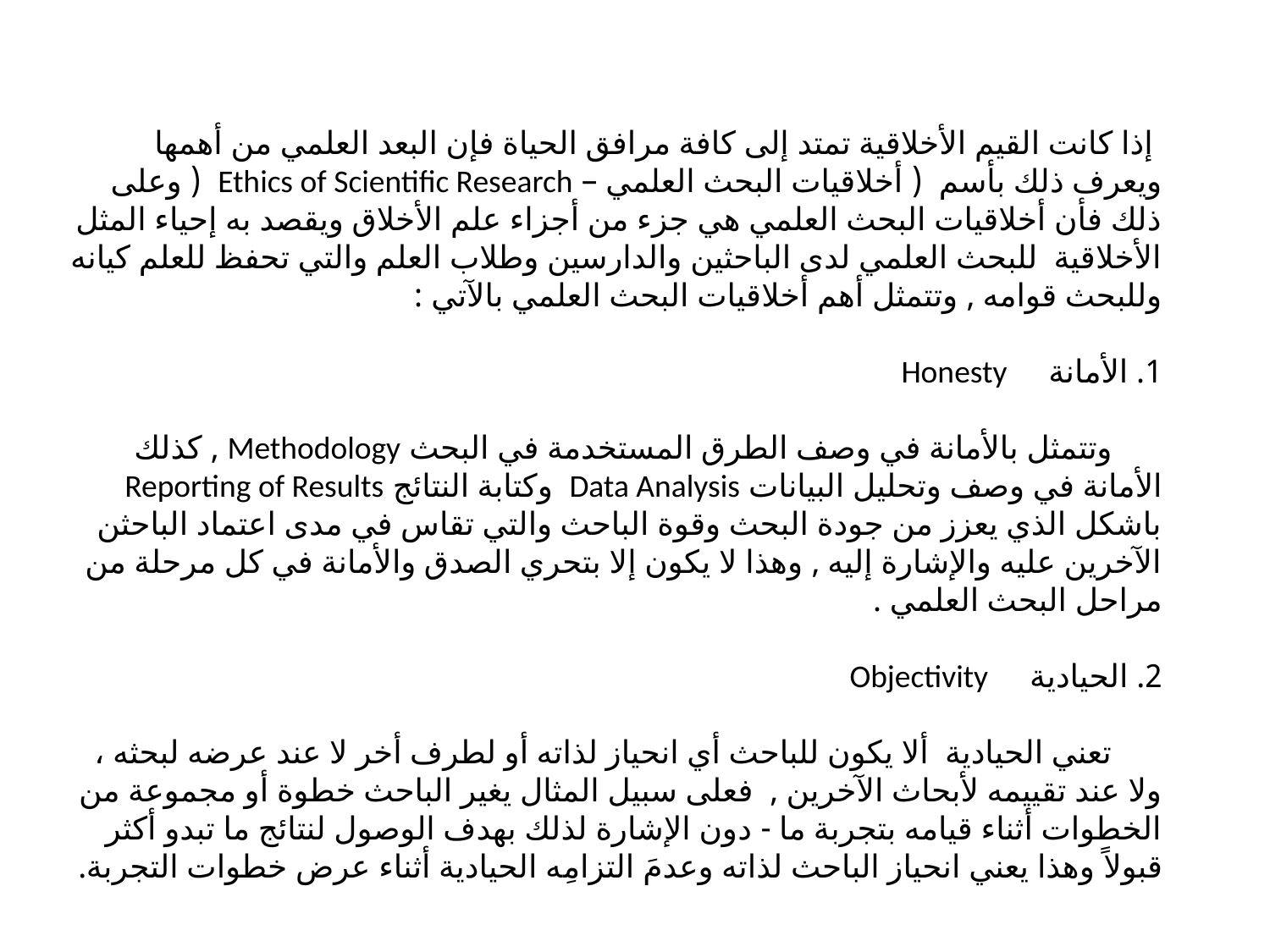

إذا كانت القيم الأخلاقية تمتد إلى كافة مرافق الحياة فإن البعد العلمي من أهمها ويعرف ذلك بأسم  ( أخلاقيات البحث العلمي – Ethics of Scientific Research  ( وعلى ذلك فأن أخلاقيات البحث العلمي هي جزء من أجزاء علم الأخلاق ويقصد به إحياء المثل الأخلاقية  للبحث العلمي لدى الباحثين والدارسين وطلاب العلم والتي تحفظ للعلم كيانه وللبحث قوامه , وتتمثل أهم أخلاقيات البحث العلمي بالآتي :

1. الأمانة     Honesty

      وتتمثل بالأمانة في وصف الطرق المستخدمة في البحث Methodology , كذلك الأمانة في وصف وتحليل البيانات Data Analysis  وكتابة النتائج Reporting of Results   باشكل الذي يعزز من جودة البحث وقوة الباحث والتي تقاس في مدى اعتماد الباحثن الآخرين عليه والإشارة إليه , وهذا لا يكون إلا بتحري الصدق والأمانة في كل مرحلة من مراحل البحث العلمي .

2. الحيادية     Objectivity

      تعني الحيادية  ألا يكون للباحث أي انحياز لذاته أو لطرف أخر لا عند عرضه لبحثه ، ولا عند تقييمه لأبحاث الآخرين ,  فعلى سبيل المثال يغير الباحث خطوة أو مجموعة من الخطوات أثناء قيامه بتجربة ما - دون الإشارة لذلك بهدف الوصول لنتائج ما تبدو أكثر قبولاً وهذا يعني انحياز الباحث لذاته وعدمَ التزامِه الحيادية أثناء عرض خطوات التجربة.